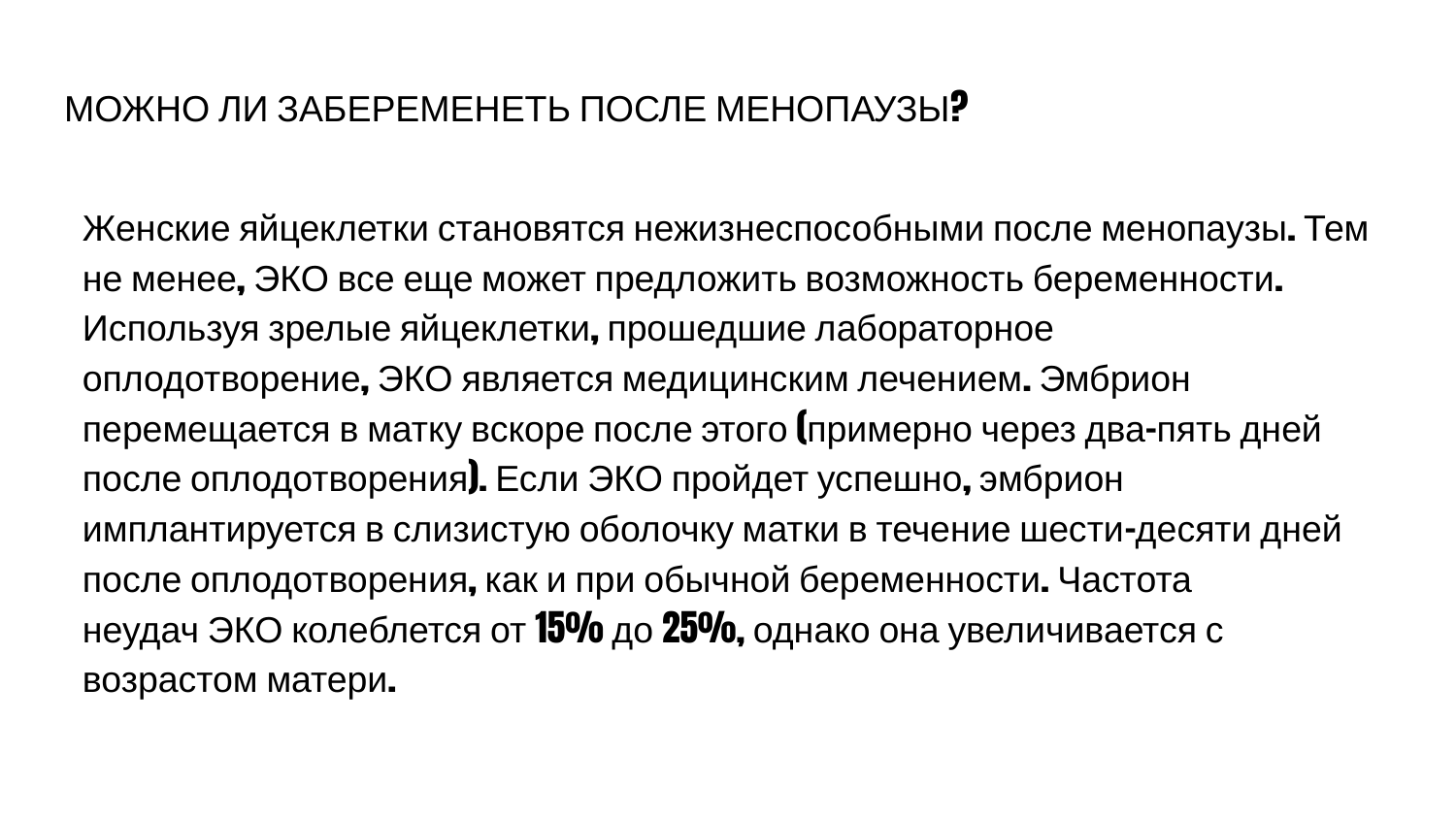

# МОЖНО ЛИ ЗАБЕРЕМЕНЕТЬ ПОСЛЕ МЕНОПАУЗЫ?
Женские яйцеклетки становятся нежизнеспособными после менопаузы. Тем не менее, ЭКО все еще может предложить возможность беременности. Используя зрелые яйцеклетки, прошедшие лабораторное оплодотворение, ЭКО является медицинским лечением. Эмбрион перемещается в матку вскоре после этого (примерно через два-пять дней после оплодотворения). Если ЭКО пройдет успешно, эмбрион имплантируется в слизистую оболочку матки в течение шести-десяти дней после оплодотворения, как и при обычной беременности. Частота неудач ЭКО колеблется от 15% до 25%, однако она увеличивается с возрастом матери.